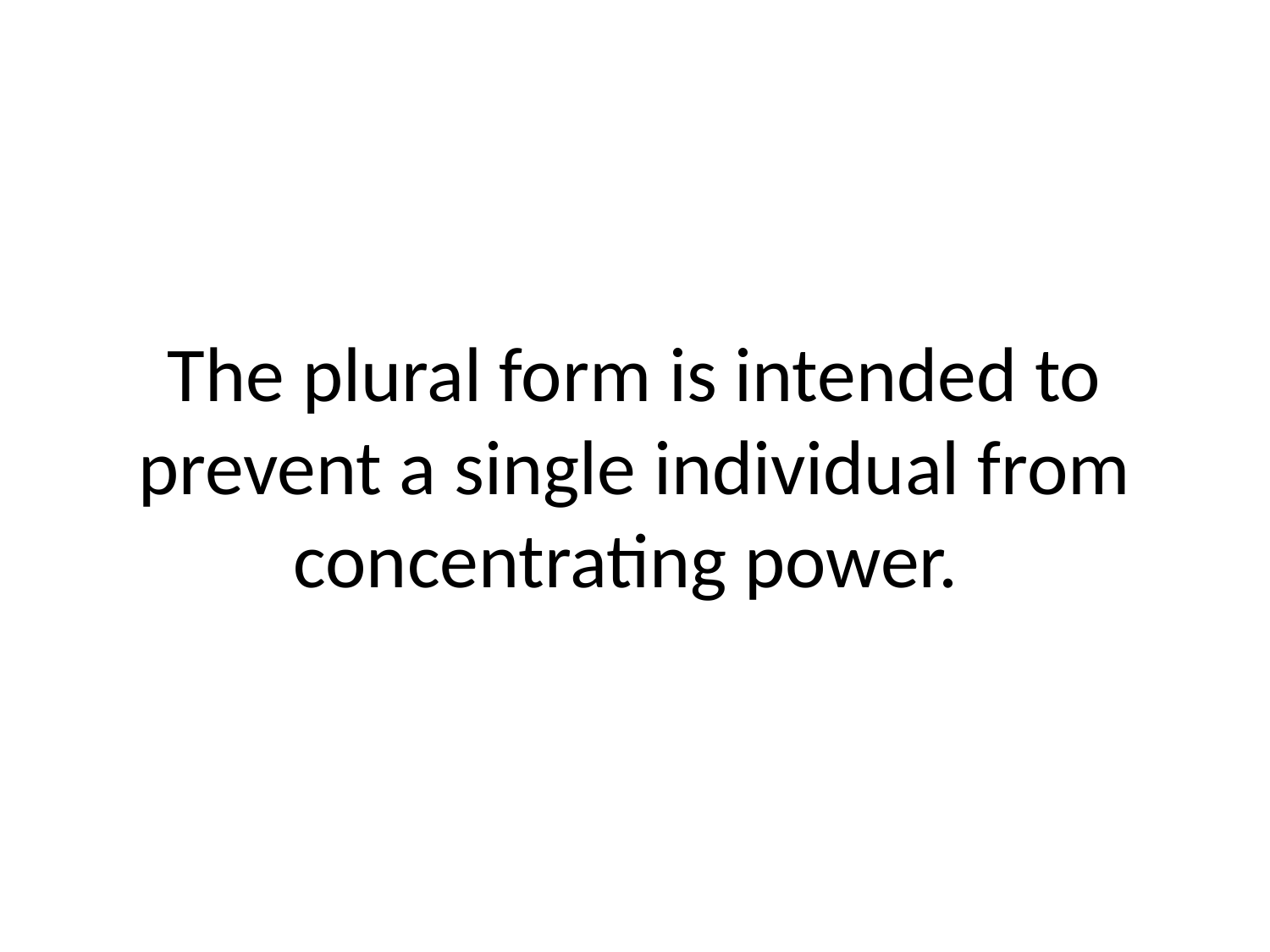

# The plural form is intended to prevent a single individual from concentrating power.